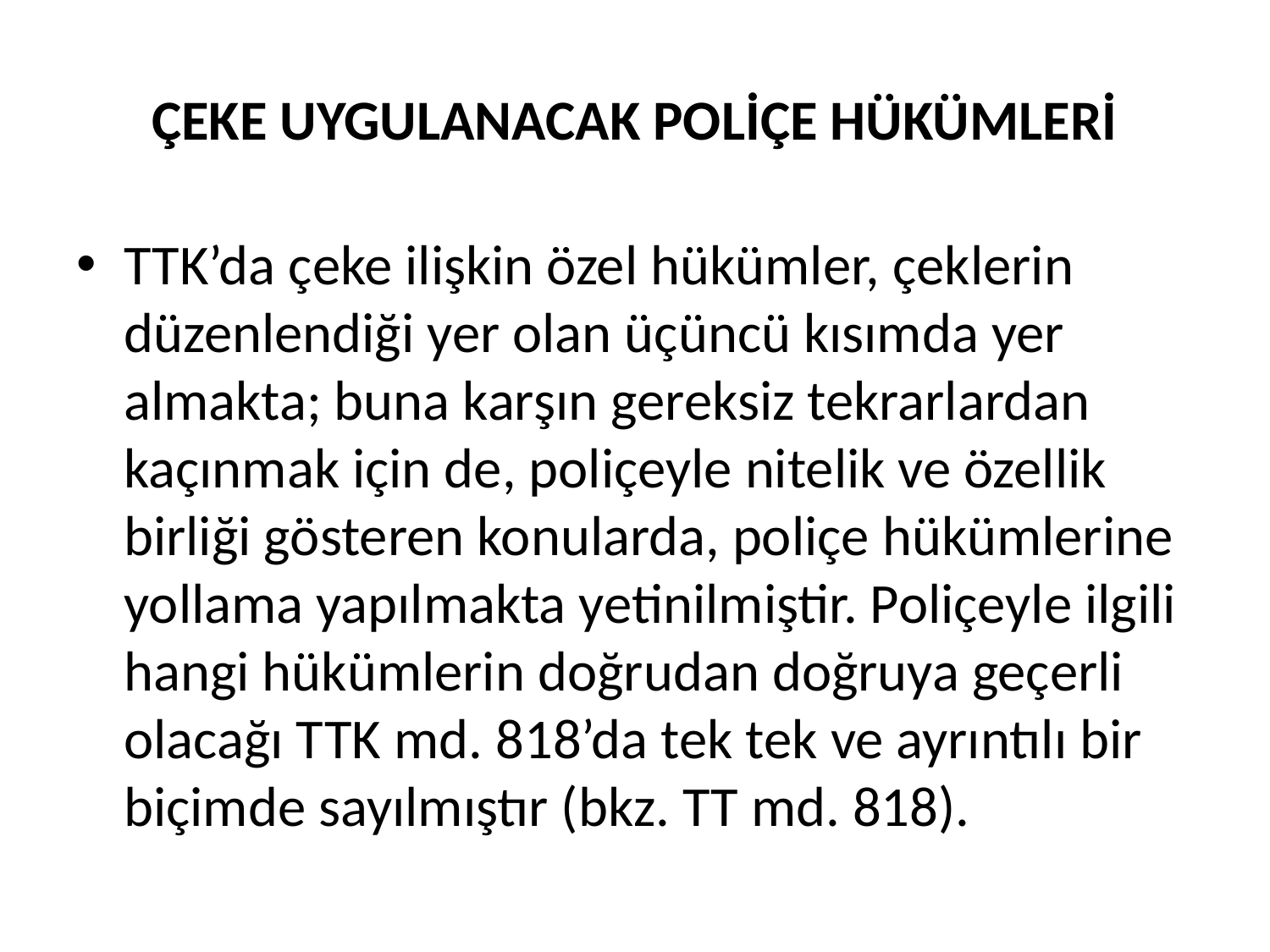

# ÇEKE UYGULANACAK POLİÇE HÜKÜMLERİ
TTK’da çeke ilişkin özel hükümler, çeklerin düzenlendiği yer olan üçüncü kısımda yer almakta; buna karşın gereksiz tekrarlardan kaçınmak için de, poliçeyle nitelik ve özellik birliği gösteren konularda, poliçe hükümlerine yollama yapılmakta yetinilmiştir. Poliçeyle ilgili hangi hükümlerin doğrudan doğruya geçerli olacağı TTK md. 818’da tek tek ve ayrıntılı bir biçimde sayılmıştır (bkz. TT md. 818).